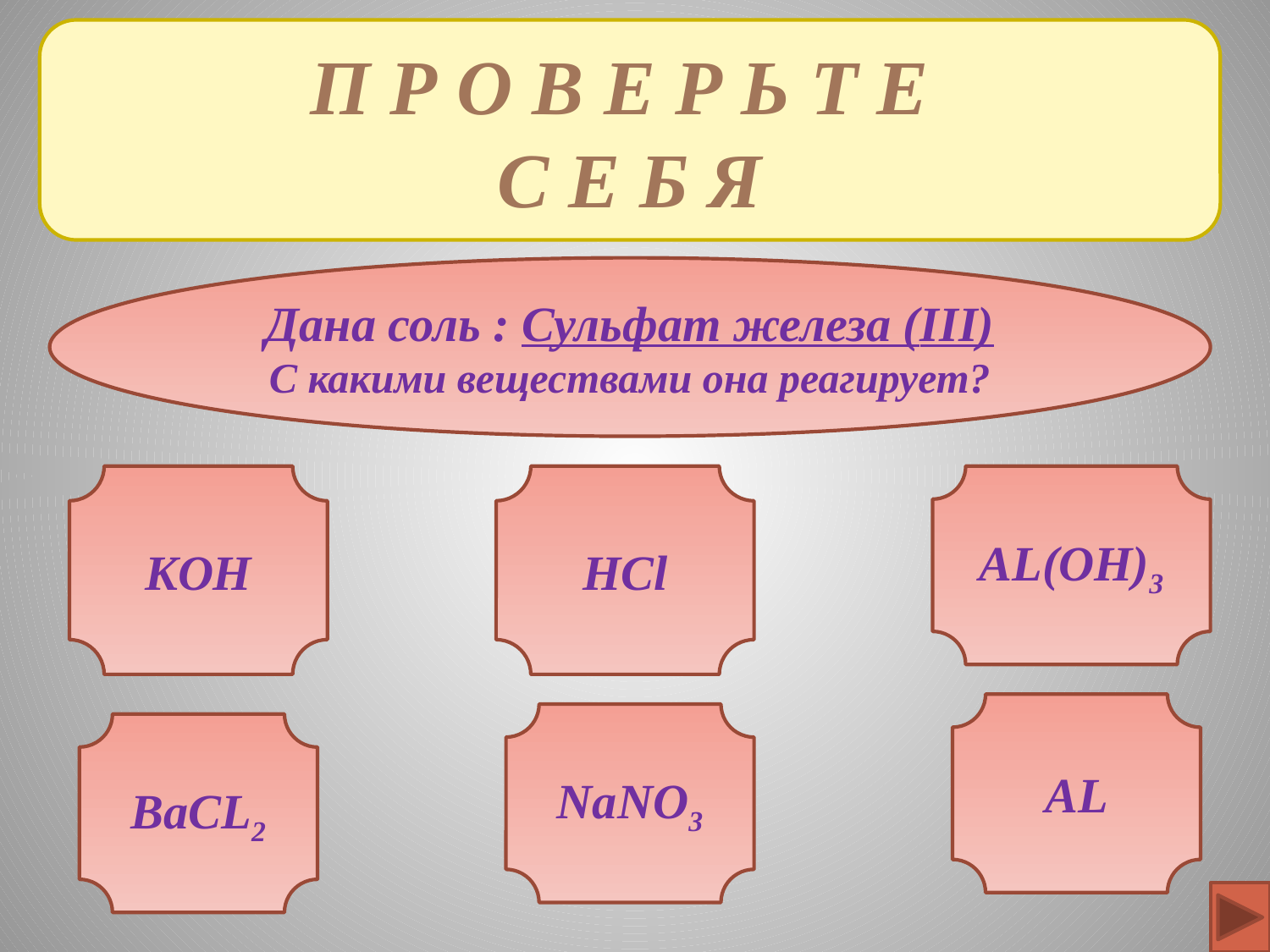

П Р О В Е Р Ь Т Е
С Е Б Я
Дана соль : Сульфат железа (III)
С какими веществами она реагирует?
KOH
HCl
AL(OH)3
AL
NaNO3
BaCL2